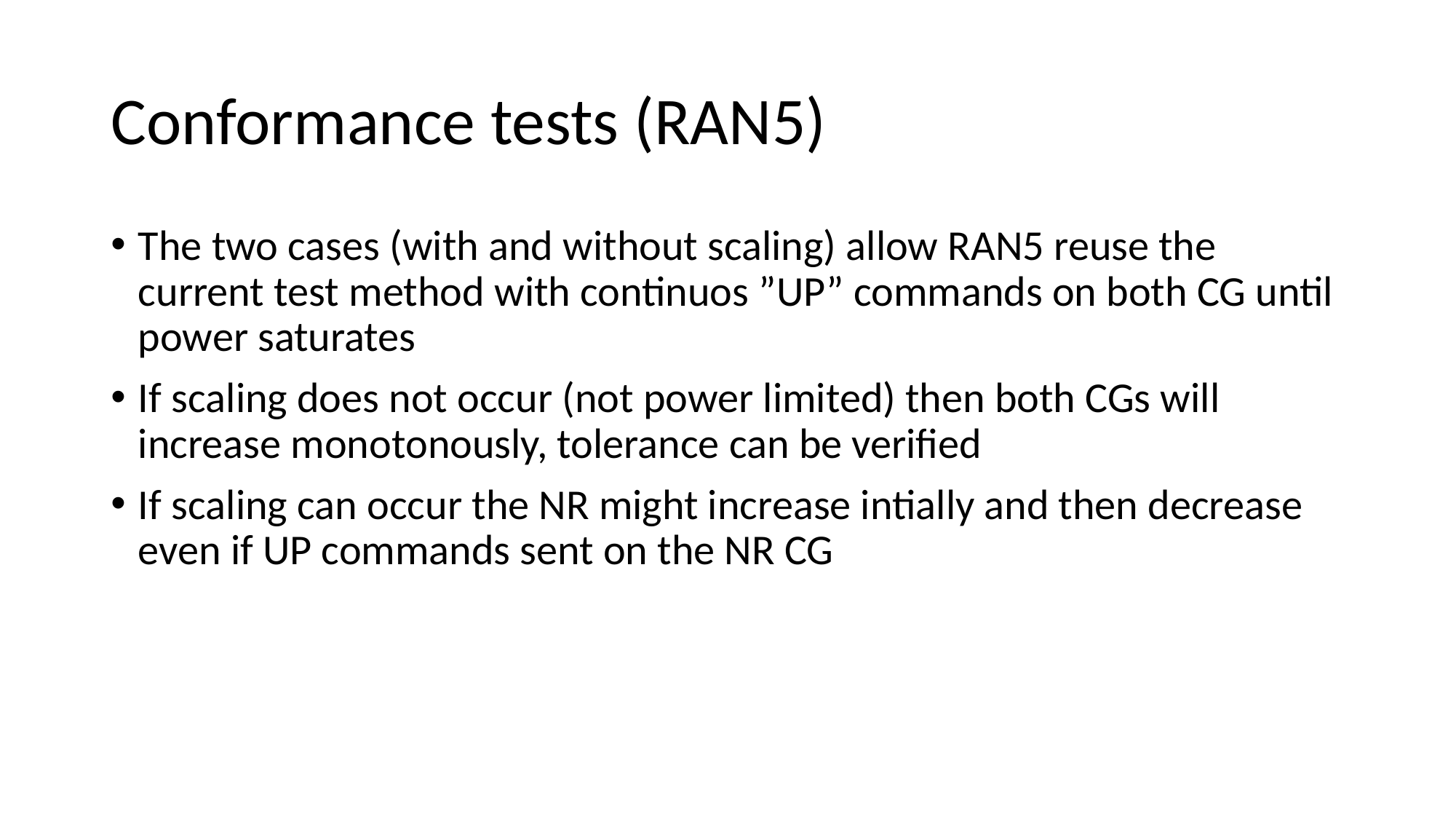

# Conformance tests (RAN5)
The two cases (with and without scaling) allow RAN5 reuse the current test method with continuos ”UP” commands on both CG until power saturates
If scaling does not occur (not power limited) then both CGs will increase monotonously, tolerance can be verified
If scaling can occur the NR might increase intially and then decrease even if UP commands sent on the NR CG